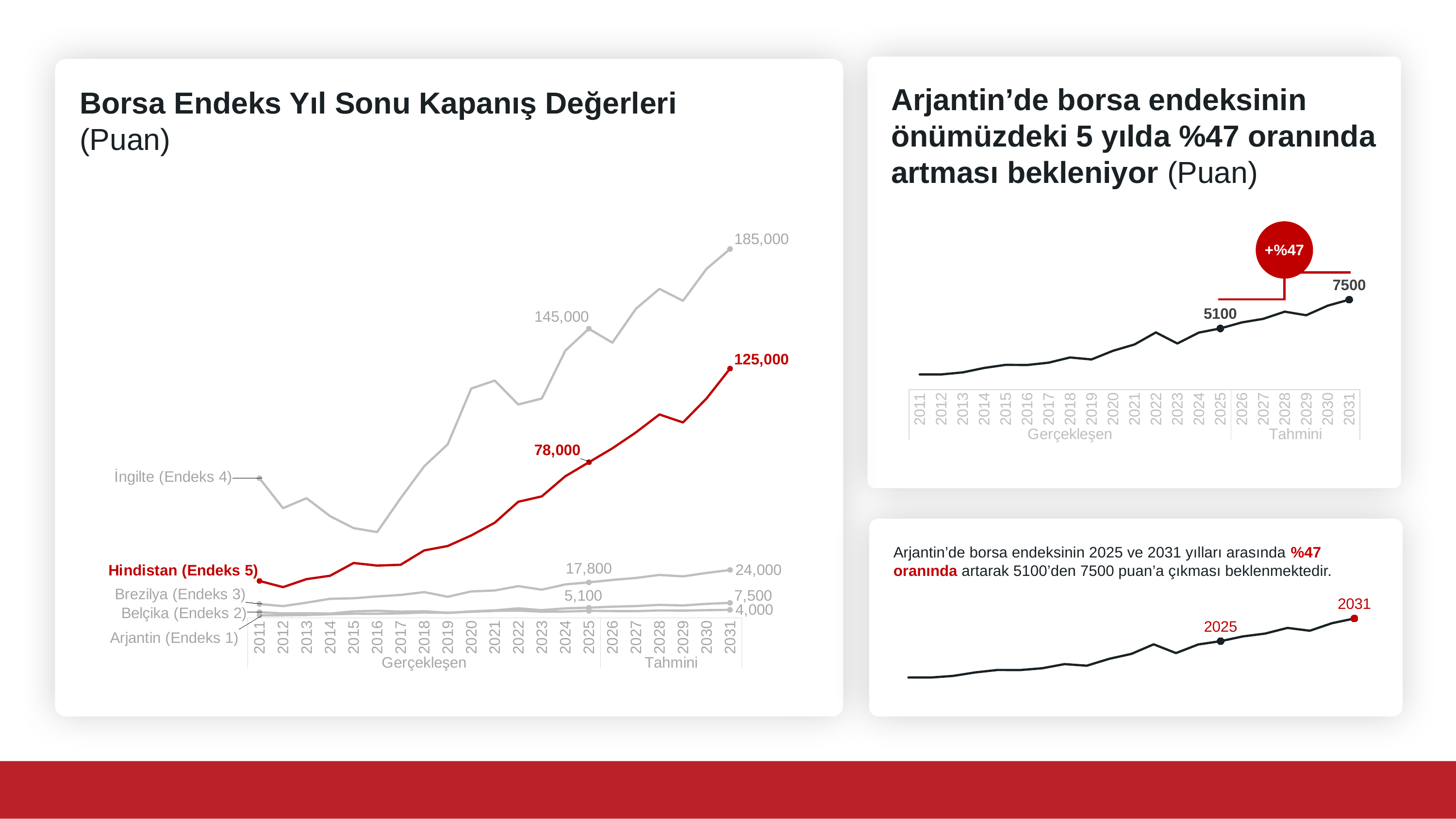

Arjantin’de borsa endeksinin önümüzdeki 5 yılda %47 oranında artması bekleniyor (Puan)
Borsa Endeks Yıl Sonu Kapanış Değerleri
(Puan)

### Chart

| Category | Arjantin (Endeks 1) | Belçika (Endeks 2) | Brezilya (Endeks 3) | İngilte (Endeks 4) | Hindistan (Endeks 5) |
|---|---|---|---|---|---|
| 2011 | 1257.0 | 2808.0 | 6914.0 | 70000.0 | 18500.0 |
| 2012 | 1257.0 | 2199.0 | 5873.0 | 55000.0 | 15400.0 |
| 2013 | 1426.0 | 2314.0 | 7612.0 | 60000.0 | 19400.0 |
| 2014 | 1798.0 | 2100.0 | 9553.0 | 51000.0 | 21100.0 |
| 2015 | 2058.0 | 3234.0 | 9805.0 | 45000.0 | 27500.0 |
| 2016 | 2044.0 | 3539.0 | 10743.0 | 43000.0 | 26200.0 |
| 2017 | 2238.0 | 3103.0 | 11481.0 | 60000.0 | 26600.0 |
| 2018 | 2673.0 | 3307.0 | 12917.0 | 76000.0 | 33800.0 |
| 2019 | 2507.0 | 2493.0 | 10558.0 | 87000.0 | 36000.0 |
| 2020 | 3230.0 | 3050.0 | 13249.0 | 115000.0 | 41300.0 |
| 2021 | 3756.0 | 3473.0 | 13718.0 | 119000.0 | 47700.0 |
| 2022 | 4766.0 | 3639.0 | 15880.0 | 107000.0 | 58200.0 |
| 2023 | 3840.0 | 3089.0 | 14120.0 | 110000.0 | 60900.0 |
| 2024 | 4750.0 | 3150.0 | 16750.0 | 134000.0 | 71000.0 |
| 2025 | 5100.0 | 3500.0 | 17800.0 | 145000.0 | 78000.0 |
| 2026 | 5600.0 | 3400.0 | 19000.0 | 138000.0 | 85000.0 |
| 2027 | 5900.0 | 3350.0 | 20000.0 | 155000.0 | 93000.0 |
| 2028 | 6500.0 | 3700.0 | 21500.0 | 165000.0 | 102000.0 |
| 2029 | 6200.0 | 3600.0 | 20800.0 | 159000.0 | 98000.0 |
| 2030 | 7000.0 | 3850.0 | 22500.0 | 175000.0 | 110000.0 |
| 2031 | 7500.0 | 4000.0 | 24000.0 | 185000.0 | 125000.0 |

### Chart

| Category | Arjantin (Endeks 1) |
|---|---|
| 2011 | 1257.0 |
| 2012 | 1257.0 |
| 2013 | 1426.0 |
| 2014 | 1798.0 |
| 2015 | 2058.0 |
| 2016 | 2044.0 |
| 2017 | 2238.0 |
| 2018 | 2673.0 |
| 2019 | 2507.0 |
| 2020 | 3230.0 |
| 2021 | 3756.0 |
| 2022 | 4766.0 |
| 2023 | 3840.0 |
| 2024 | 4750.0 |
| 2025 | 5100.0 |
| 2026 | 5600.0 |
| 2027 | 5900.0 |
| 2028 | 6500.0 |
| 2029 | 6200.0 |
| 2030 | 7000.0 |
| 2031 | 7500.0 |
Arjantin’de borsa endeksinin 2025 ve 2031 yılları arasında %47 oranında artarak 5100’den 7500 puan’a çıkması beklenmektedir.

### Chart

| Category | Arjantin (Endeks 1) |
|---|---|
| 2011 | 1257.0 |
| 2012 | 1257.0 |
| 2013 | 1426.0 |
| 2014 | 1798.0 |
| 2015 | 2058.0 |
| 2016 | 2044.0 |
| 2017 | 2238.0 |
| 2018 | 2673.0 |
| 2019 | 2507.0 |
| 2020 | 3230.0 |
| 2021 | 3756.0 |
| 2022 | 4766.0 |
| 2023 | 3840.0 |
| 2024 | 4750.0 |
| 2025 | 5100.0 |
| 2026 | 5600.0 |
| 2027 | 5900.0 |
| 2028 | 6500.0 |
| 2029 | 6200.0 |
| 2030 | 7000.0 |
| 2031 | 7500.0 |